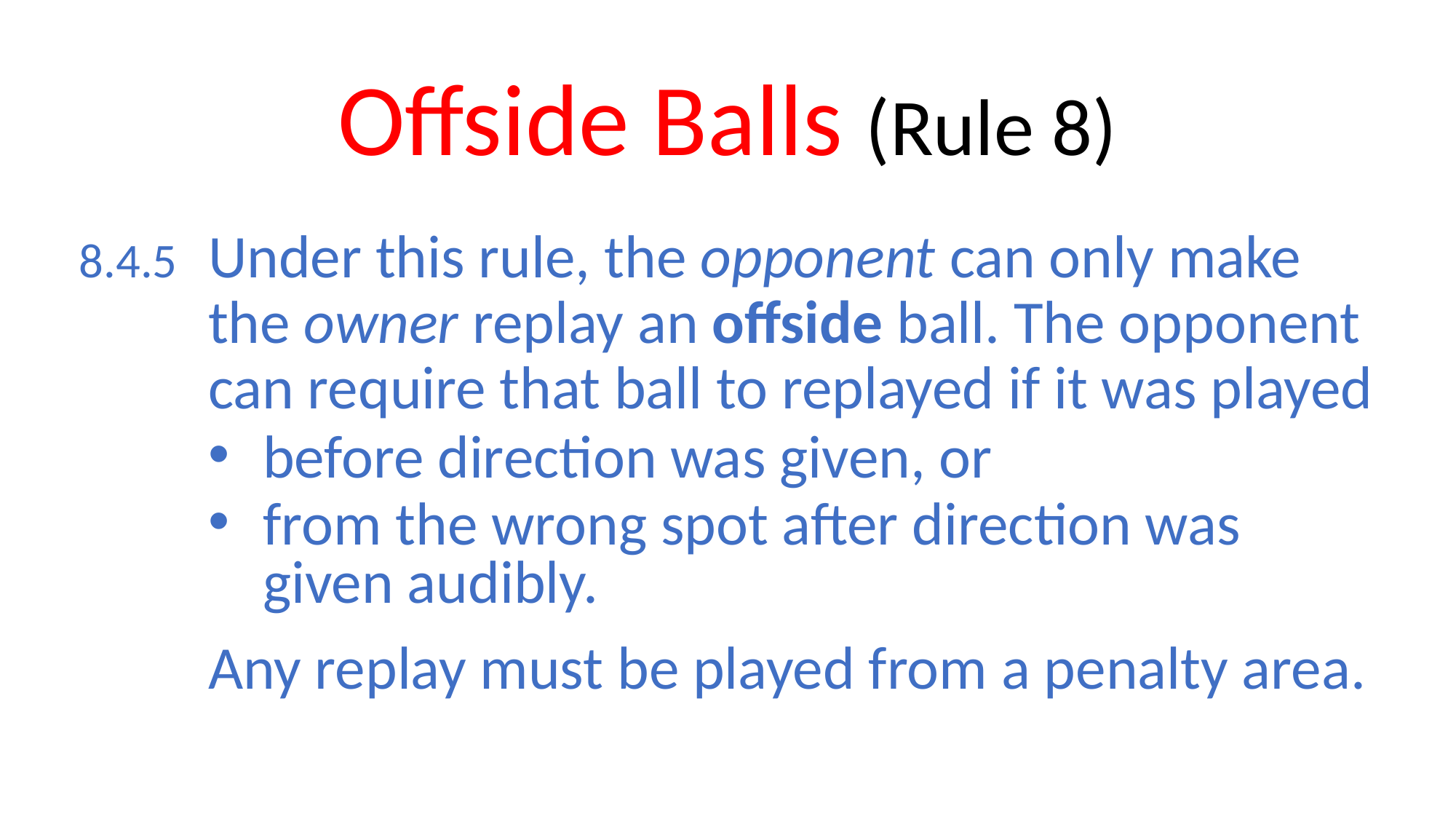

# Offside Balls (Rule 8)
8.4.5	Under this rule, the opponent can only make the owner replay an offside ball. The opponent can require that ball to replayed if it was played
before direction was given, or
from the wrong spot after direction was given audibly.
	Any replay must be played from a penalty area.